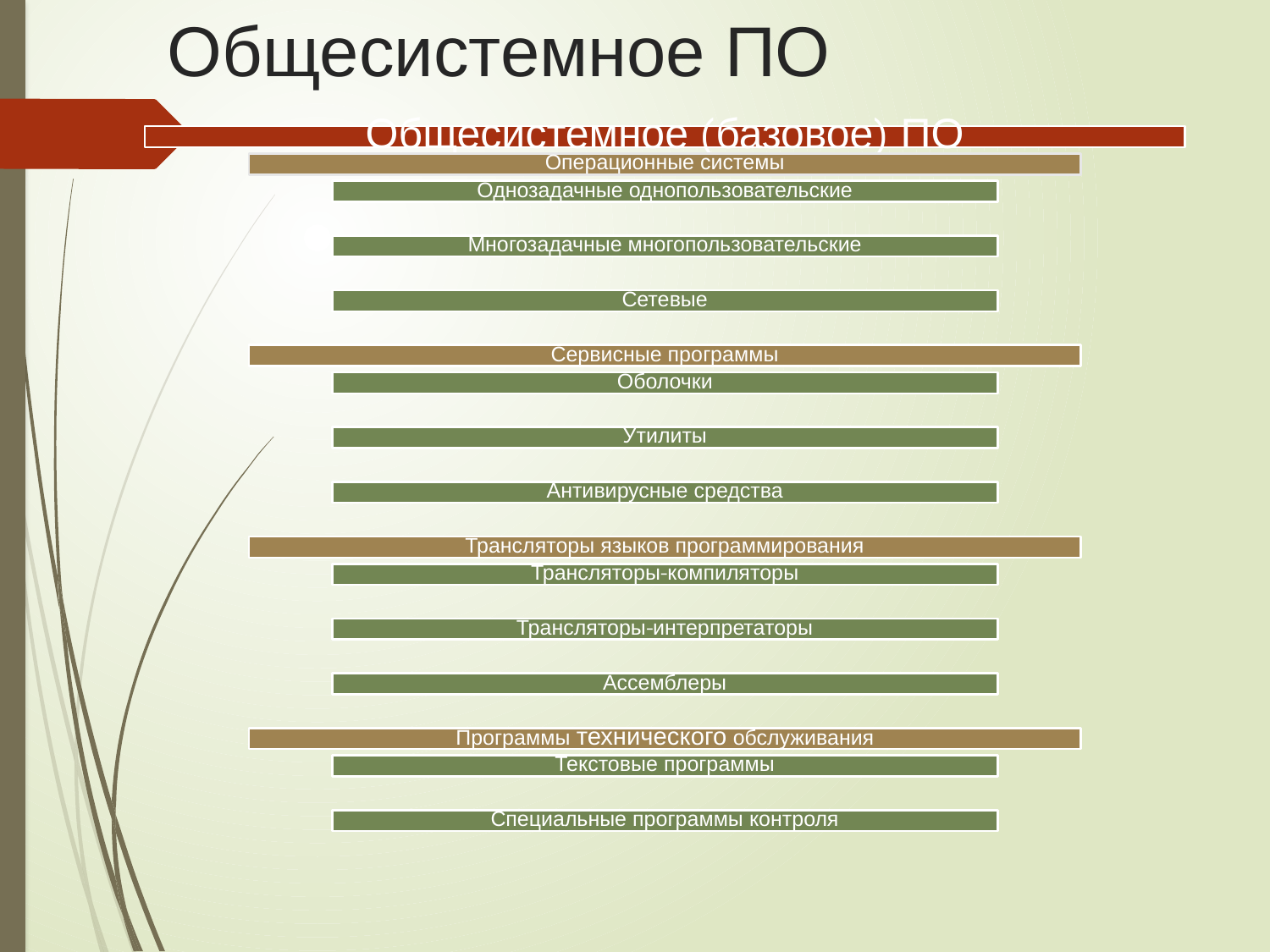

# Общесистемное ПО
Общесистемное (базовое) ПО
Операционные системы
Однозадачные однопользовательские
Многозадачные многопользовательские
Сетевые
Сервисные программы
Оболочки
Утилиты
Антивирусные средства
Трансляторы языков программирования
Трансляторы-компиляторы
Трансляторы-интерпретаторы
Ассемблеры
Программы технического обслуживания
Текстовые программы
Специальные программы контроля